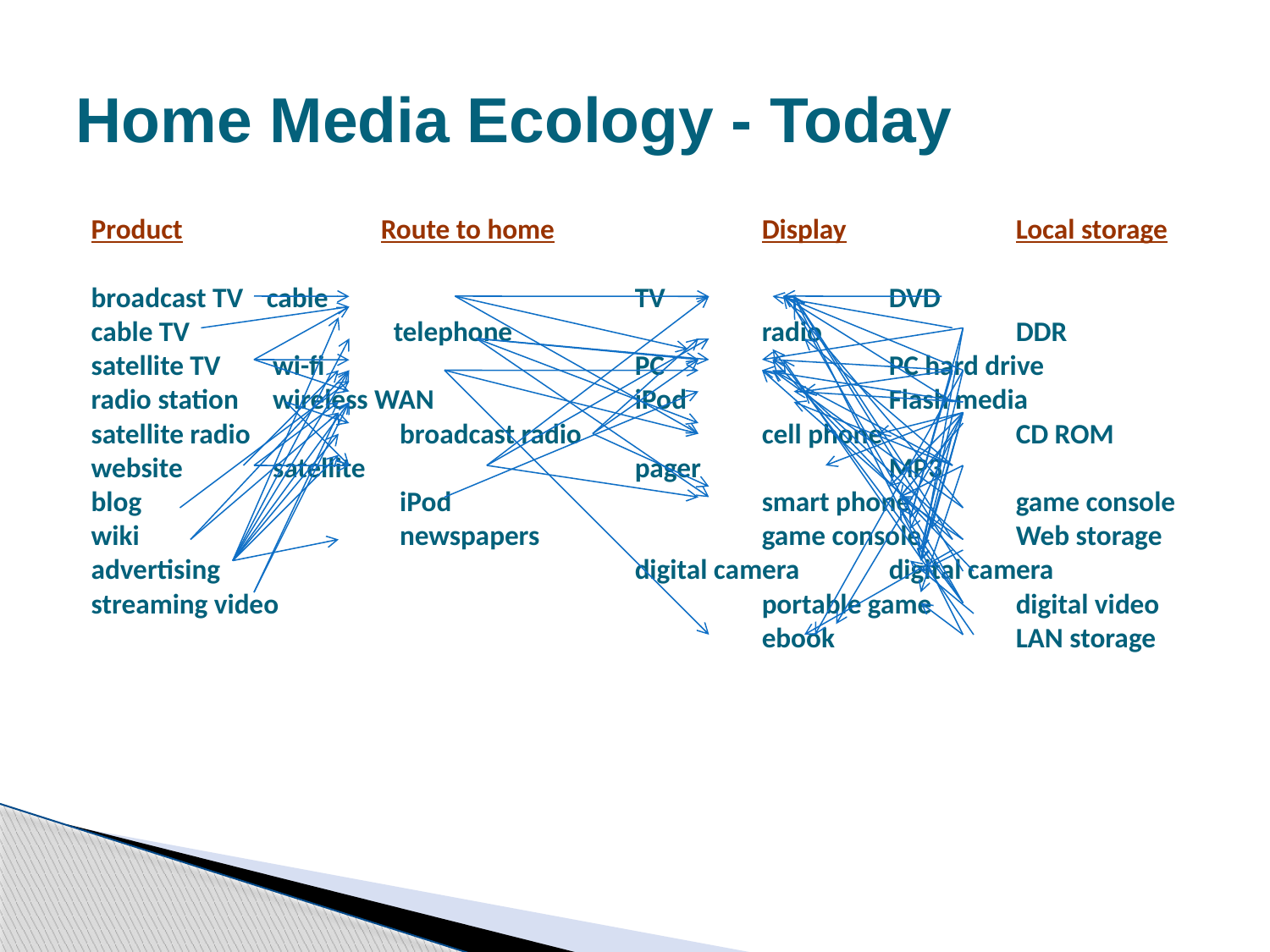

# Home Media Ecology - Today
Product		Route to home	   	Display	     	Local storage

broadcast TV	  cable			TV		DVD
cable TV	   	  telephone		radio		DDR
satellite TV   	   wi-fi			PC		PC hard drive
radio station	   wireless WAN		iPod		Flash media
satellite radio        	   broadcast radio		cell phone		CD ROM
website        	   satellite			pager		MP3
blog 		   iPod			smart phone	game console
wiki		   newspapers		game console	Web storage
advertising				digital camera	digital camera
streaming video				portable game	digital video
	 					ebook		LAN storage